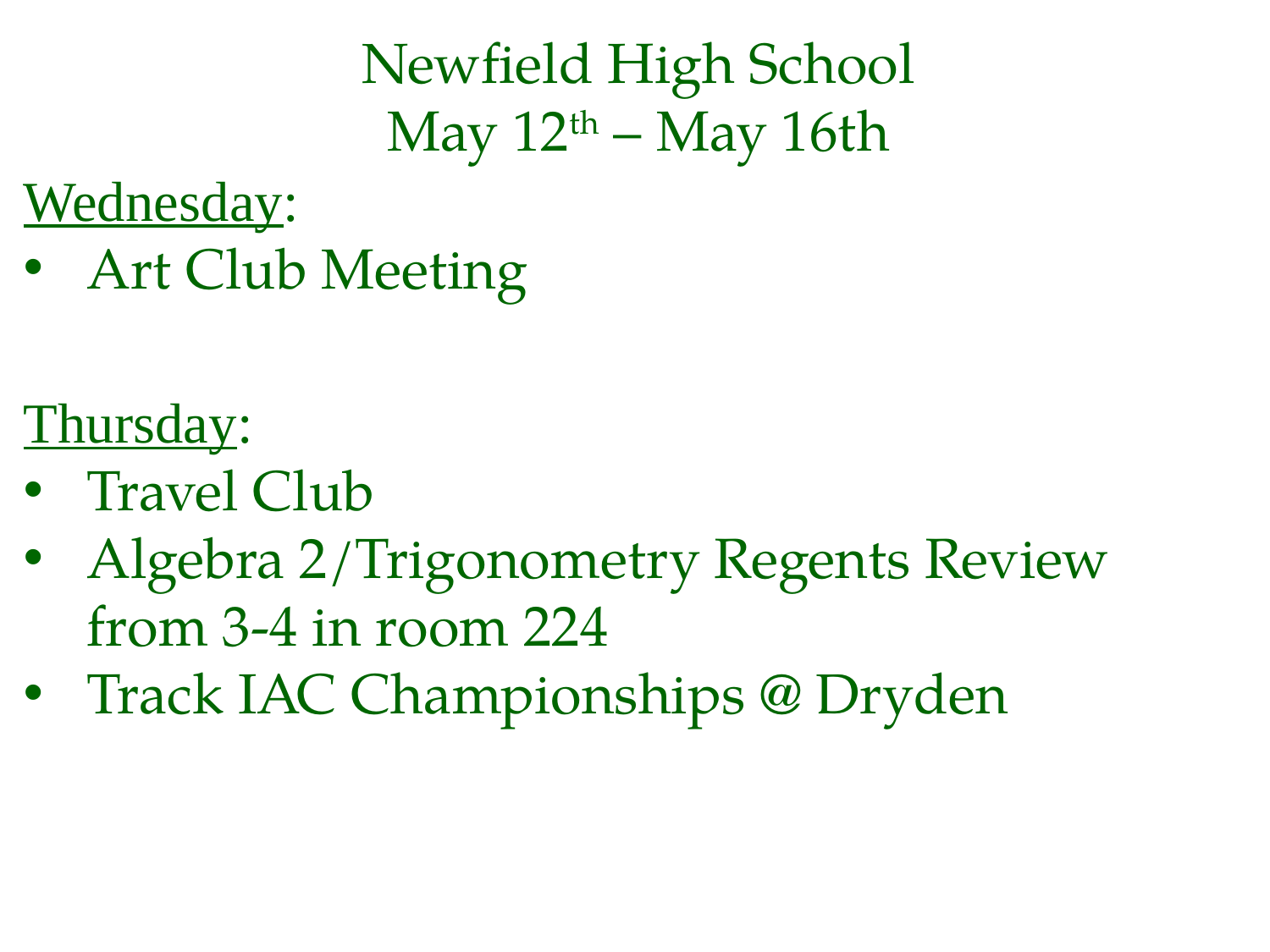

Newfield High School
May 12th – May 16th
Wednesday:
Art Club Meeting
Thursday:
Travel Club
Algebra 2/Trigonometry Regents Review from 3-4 in room 224
Track IAC Championships @ Dryden